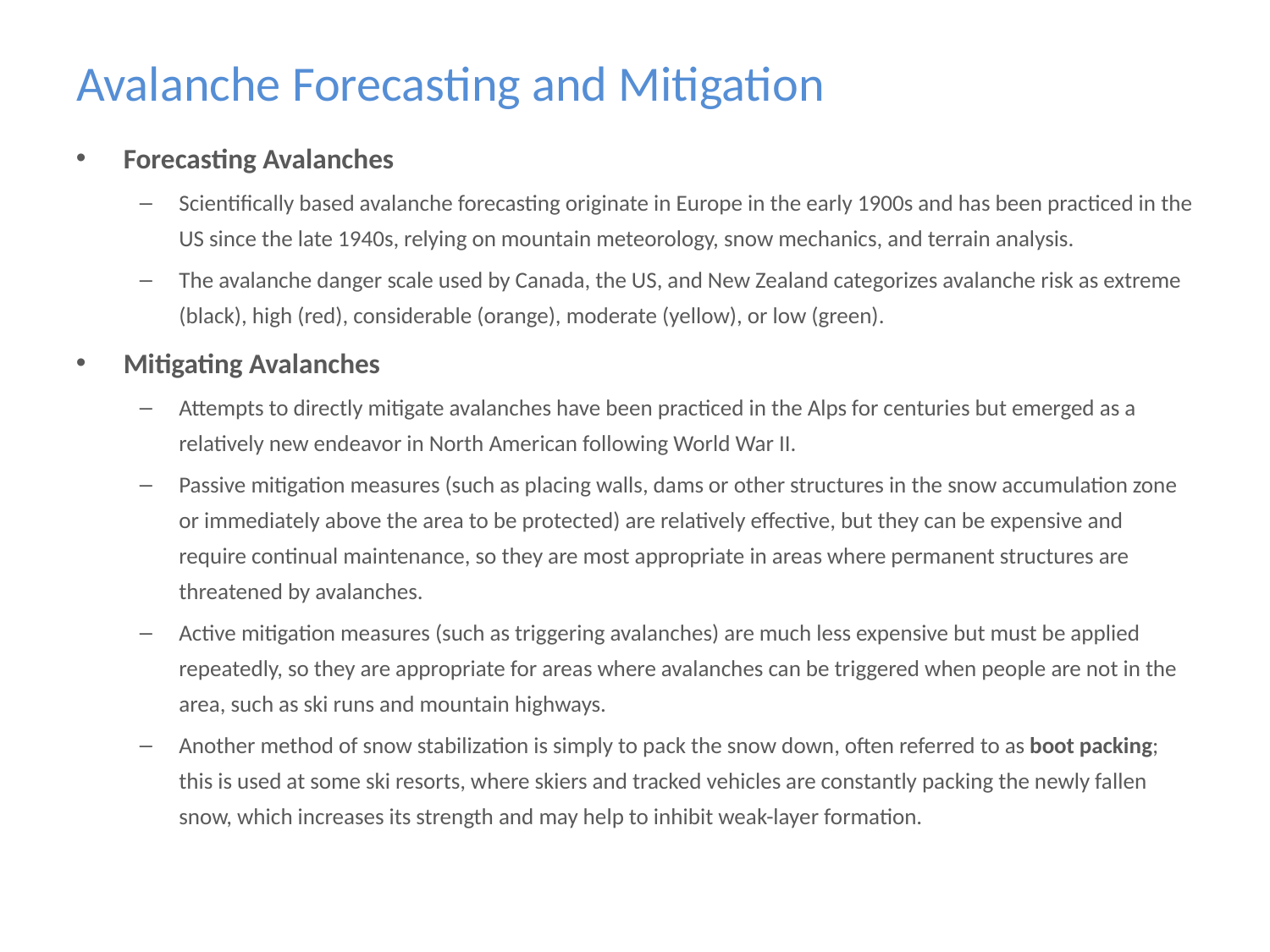

# Avalanche Forecasting and Mitigation

Forecasting Avalanches
Scientifically based avalanche forecasting originate in Europe in the early 1900s and has been practiced in the US since the late 1940s, relying on mountain meteorology, snow mechanics, and terrain analysis.
The avalanche danger scale used by Canada, the US, and New Zealand categorizes avalanche risk as extreme (black), high (red), considerable (orange), moderate (yellow), or low (green).
Mitigating Avalanches
Attempts to directly mitigate avalanches have been practiced in the Alps for centuries but emerged as a relatively new endeavor in North American following World War II.
Passive mitigation measures (such as placing walls, dams or other structures in the snow accumulation zone or immediately above the area to be protected) are relatively effective, but they can be expensive and require continual maintenance, so they are most appropriate in areas where permanent structures are threatened by avalanches.
Active mitigation measures (such as triggering avalanches) are much less expensive but must be applied repeatedly, so they are appropriate for areas where avalanches can be triggered when people are not in the area, such as ski runs and mountain highways.
Another method of snow stabilization is simply to pack the snow down, often referred to as boot packing; this is used at some ski resorts, where skiers and tracked vehicles are constantly packing the newly fallen snow, which increases its strength and may help to inhibit weak-layer formation.